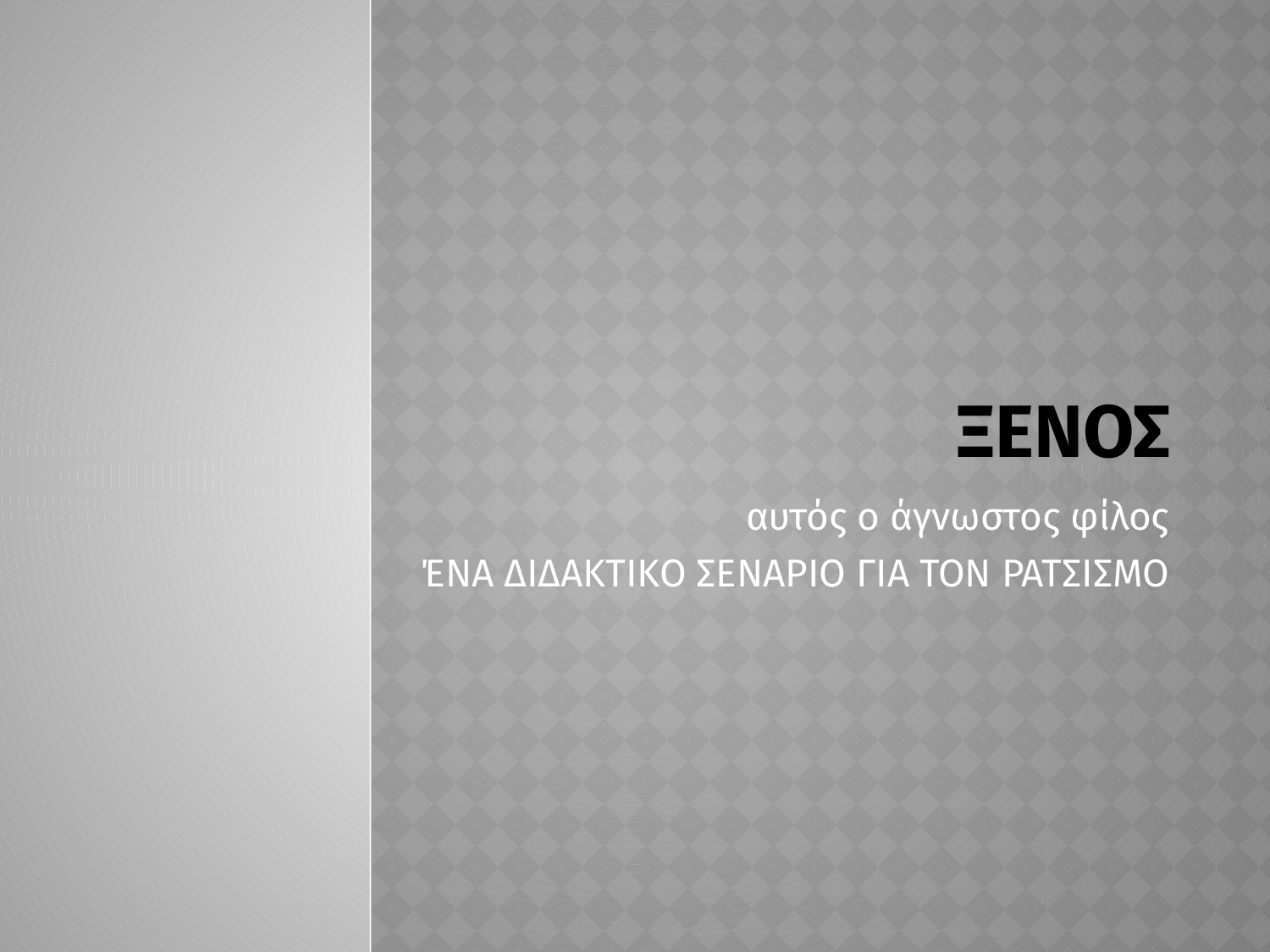

# ΞΕΝΟΣ
αυτός ο άγνωστος φίλος
ΈΝΑ ΔΙΔΑΚΤΙΚΟ ΣΕΝΑΡΙΟ ΓΙΑ ΤΟΝ ΡΑΤΣΙΣΜΟ